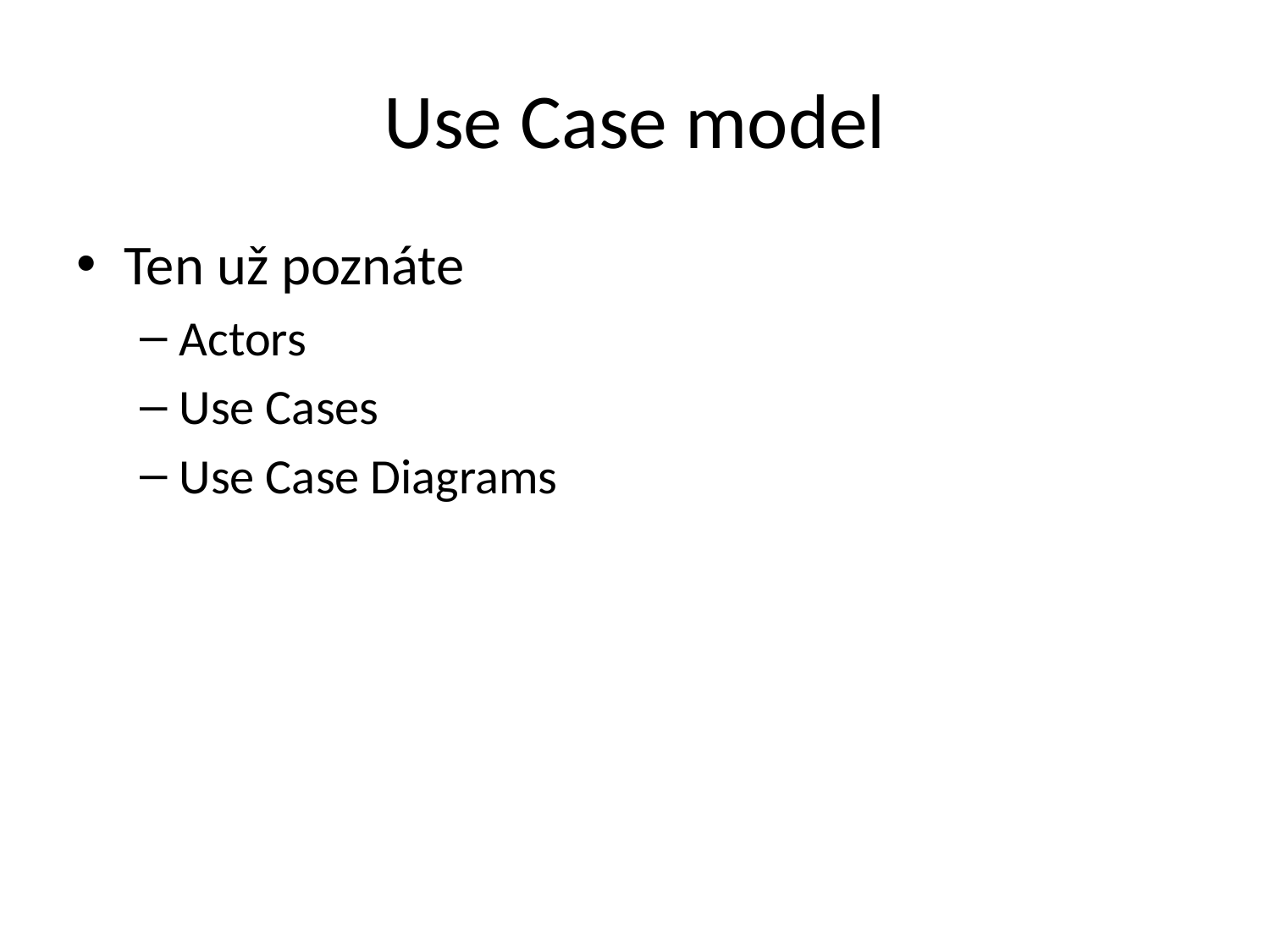

# Use Case model
Ten už poznáte
Actors
Use Cases
Use Case Diagrams